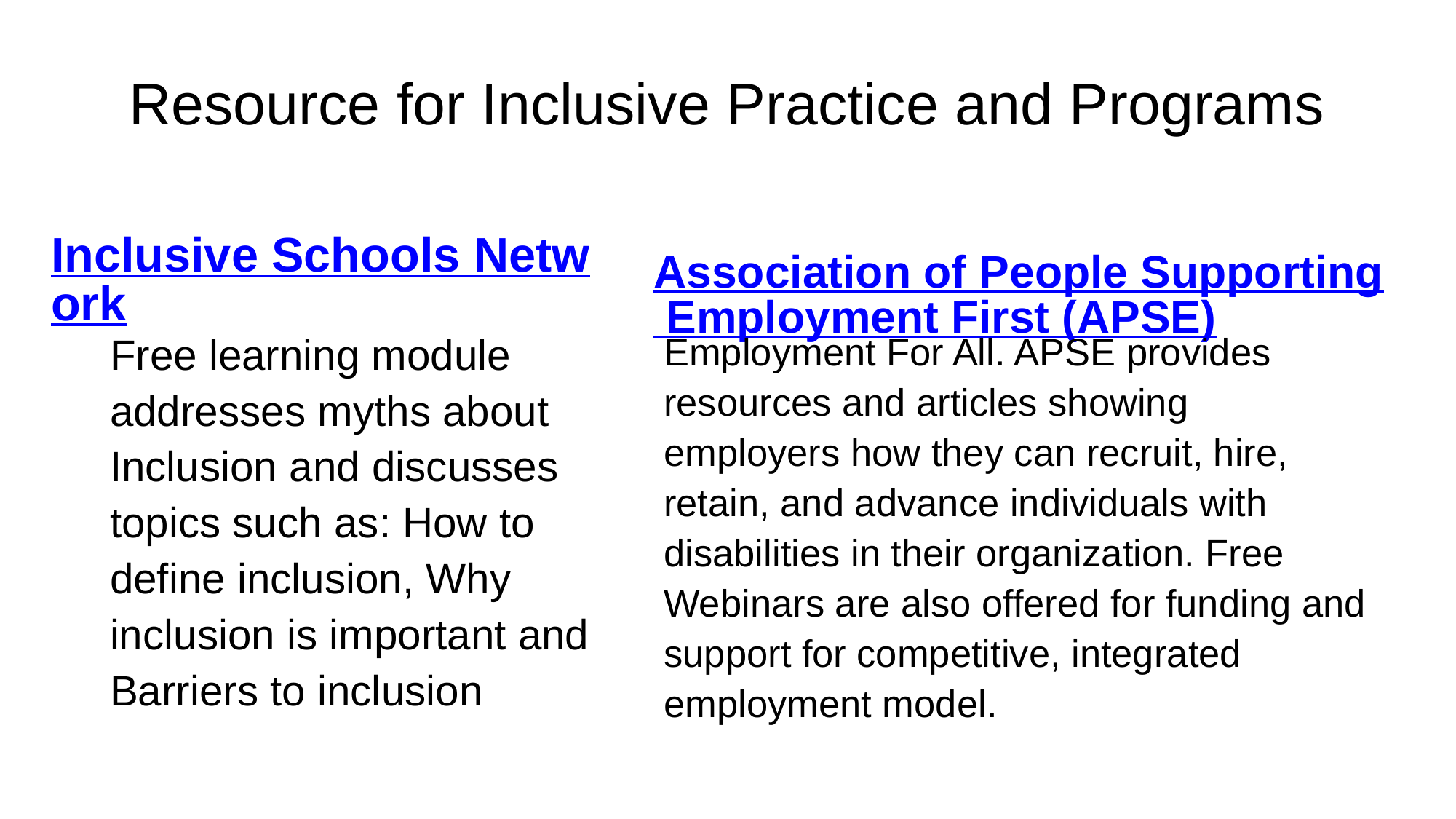

# Resource for Inclusive Practice and Programs
Inclusive Schools Network
Association of People Supporting Employment First (APSE)
Free learning module addresses myths about Inclusion and discusses topics such as: How to define inclusion, Why inclusion is important and Barriers to inclusion
Employment For All. APSE provides resources and articles showing employers how they can recruit, hire, retain, and advance individuals with disabilities in their organization. Free Webinars are also offered for funding and support for competitive, integrated employment model.